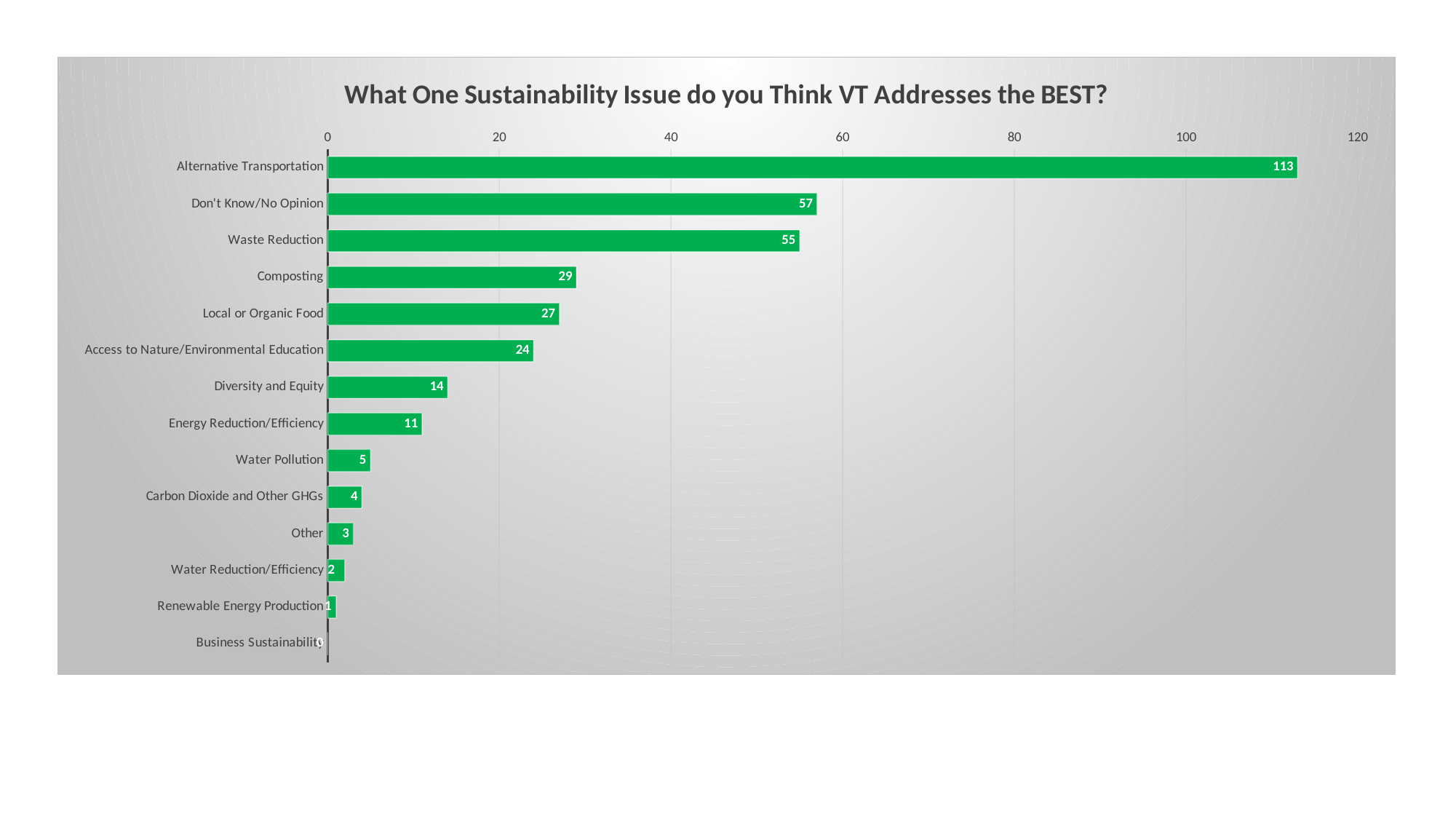

### Chart: What One Sustainability Issue do you Think VT Addresses the BEST?

| Category |  |
|---|---|
| Alternative Transportation | 113.0 |
| Don't Know/No Opinion | 57.0 |
| Waste Reduction | 55.0 |
| Composting | 29.0 |
| Local or Organic Food | 27.0 |
| Access to Nature/Environmental Education | 24.0 |
| Diversity and Equity | 14.0 |
| Energy Reduction/Efficiency | 11.0 |
| Water Pollution | 5.0 |
| Carbon Dioxide and Other GHGs | 4.0 |
| Other | 3.0 |
| Water Reduction/Efficiency | 2.0 |
| Renewable Energy Production | 1.0 |
| Business Sustainability | 0.0 |